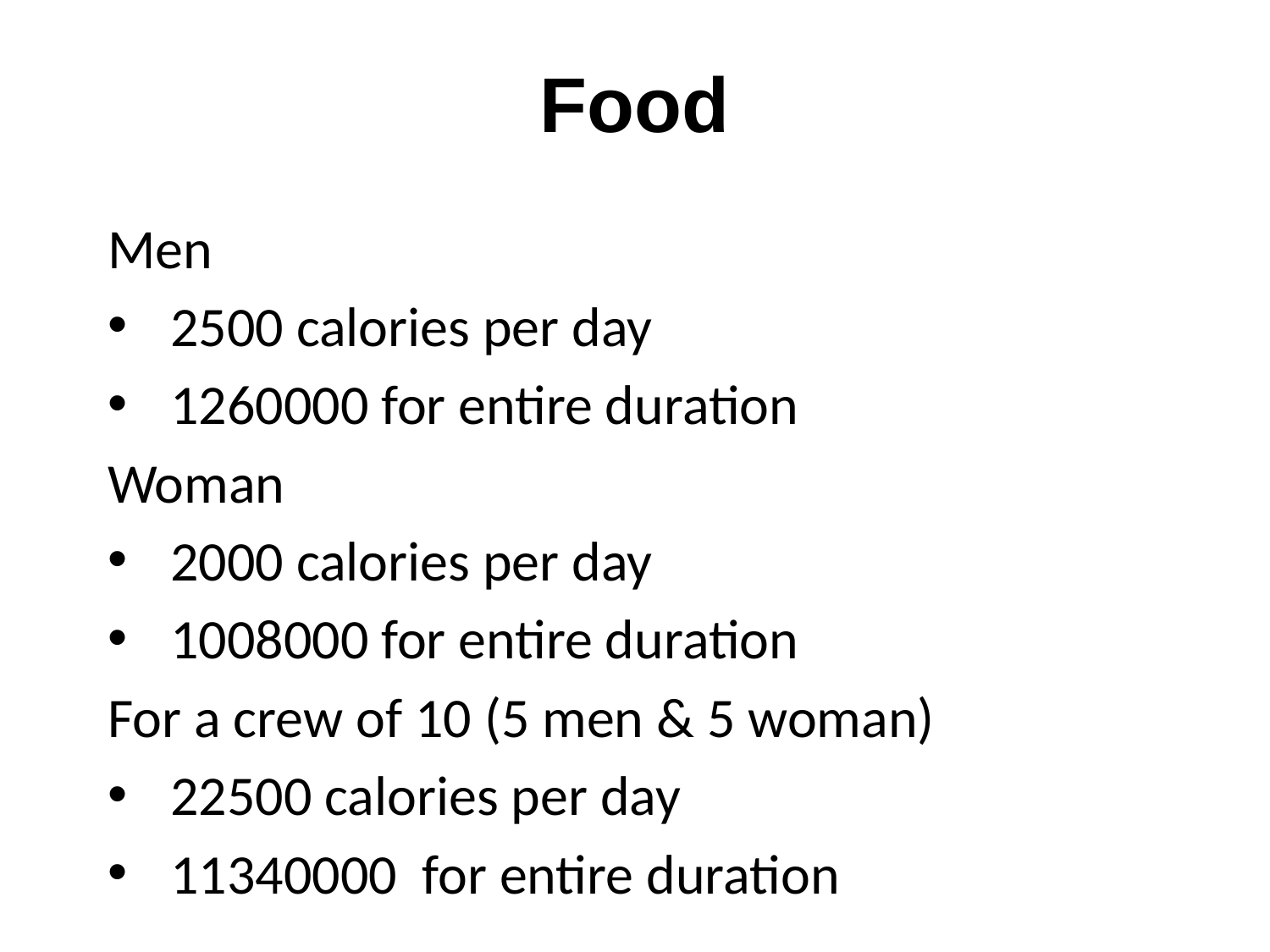

# Food
Men
2500 calories per day
1260000 for entire duration
Woman
2000 calories per day
1008000 for entire duration
For a crew of 10 (5 men & 5 woman)
22500 calories per day
11340000  for entire duration